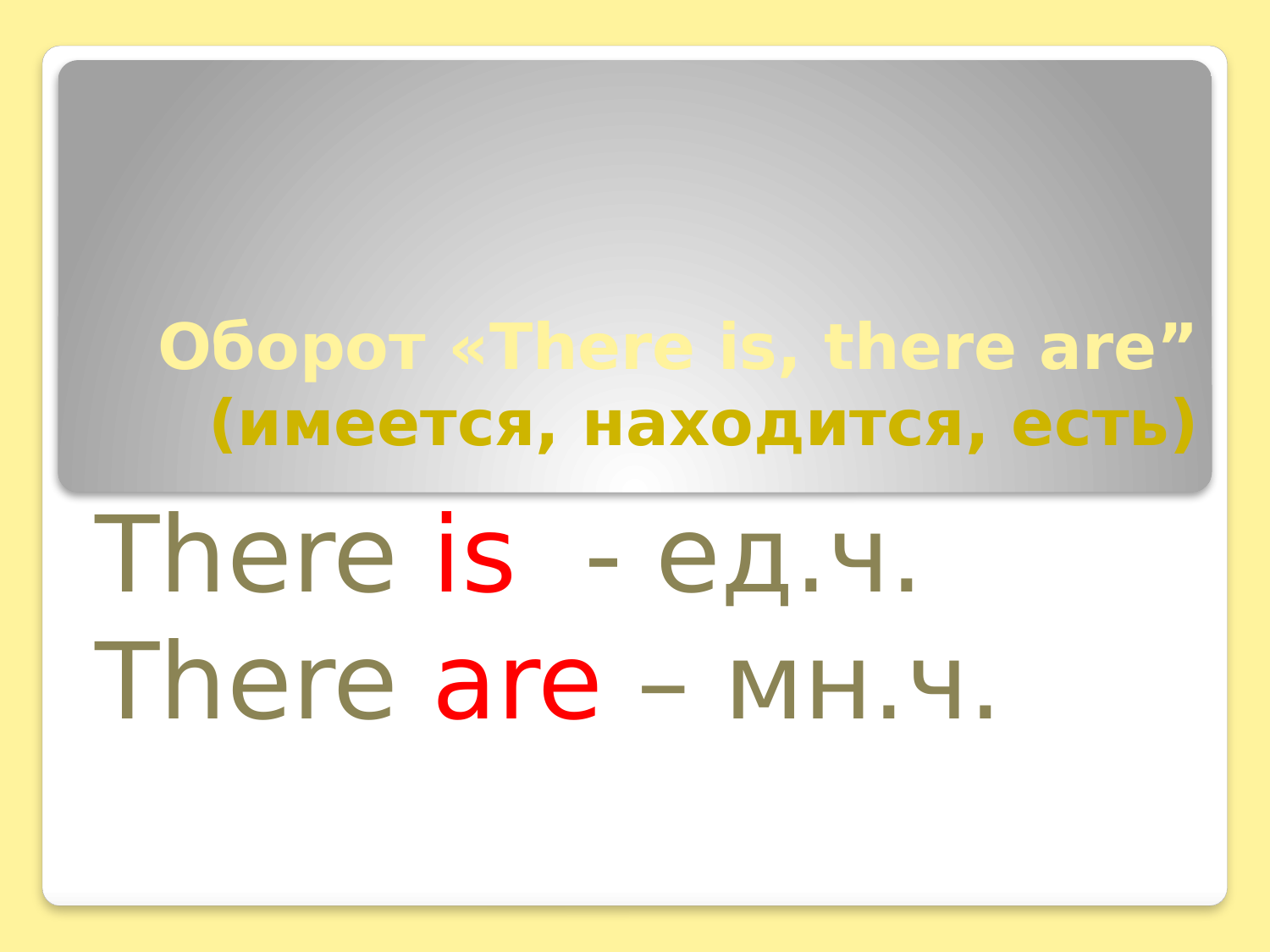

# Оборот «There is, there are” (имеется, находится, есть)
There is  - ед.ч.
There are – мн.ч.